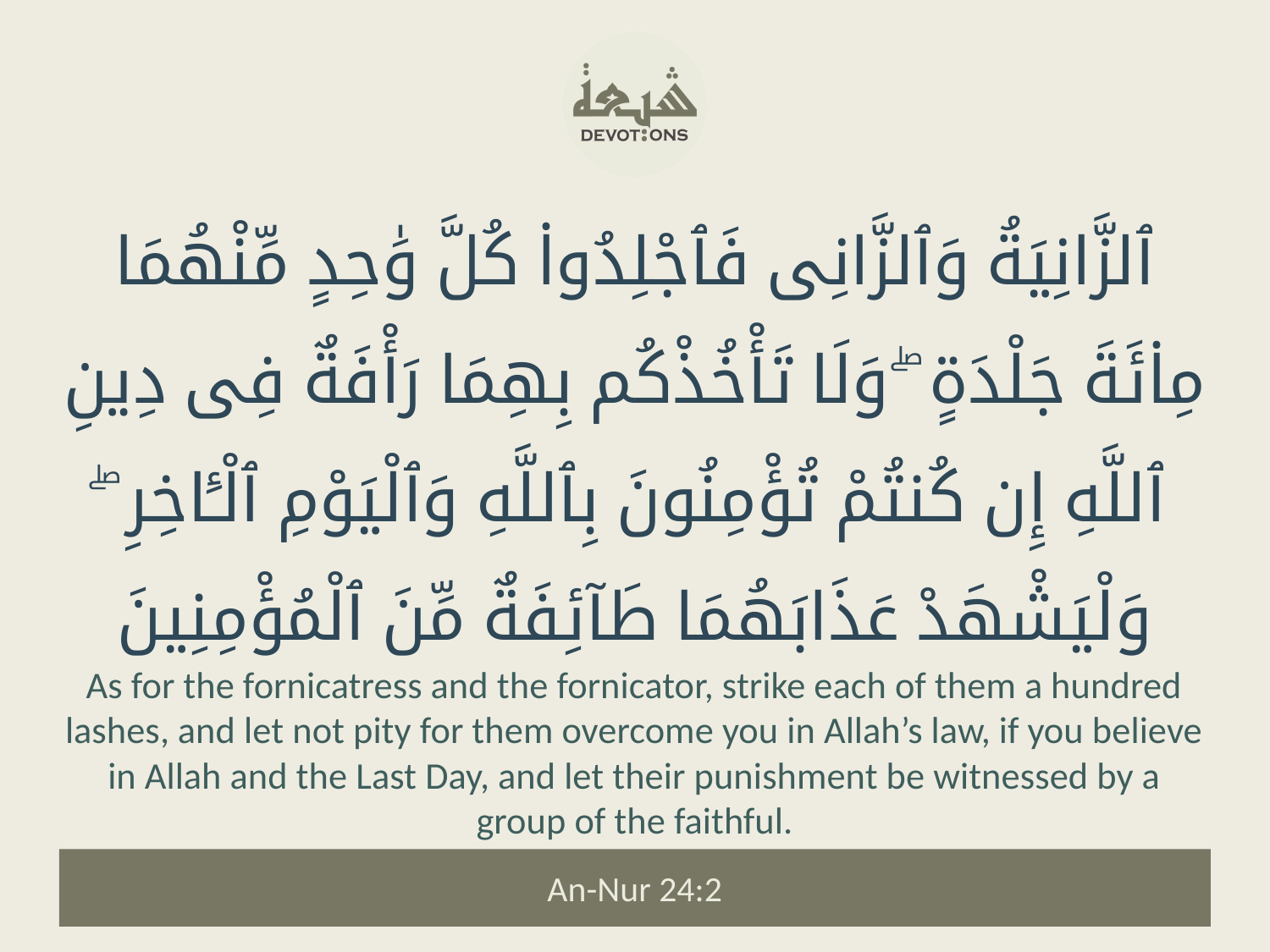

ٱلزَّانِيَةُ وَٱلزَّانِى فَٱجْلِدُوا۟ كُلَّ وَٰحِدٍ مِّنْهُمَا مِا۟ئَةَ جَلْدَةٍ ۖ وَلَا تَأْخُذْكُم بِهِمَا رَأْفَةٌ فِى دِينِ ٱللَّهِ إِن كُنتُمْ تُؤْمِنُونَ بِٱللَّهِ وَٱلْيَوْمِ ٱلْـَٔاخِرِ ۖ وَلْيَشْهَدْ عَذَابَهُمَا طَآئِفَةٌ مِّنَ ٱلْمُؤْمِنِينَ
As for the fornicatress and the fornicator, strike each of them a hundred lashes, and let not pity for them overcome you in Allah’s law, if you believe in Allah and the Last Day, and let their punishment be witnessed by a group of the faithful.
An-Nur 24:2